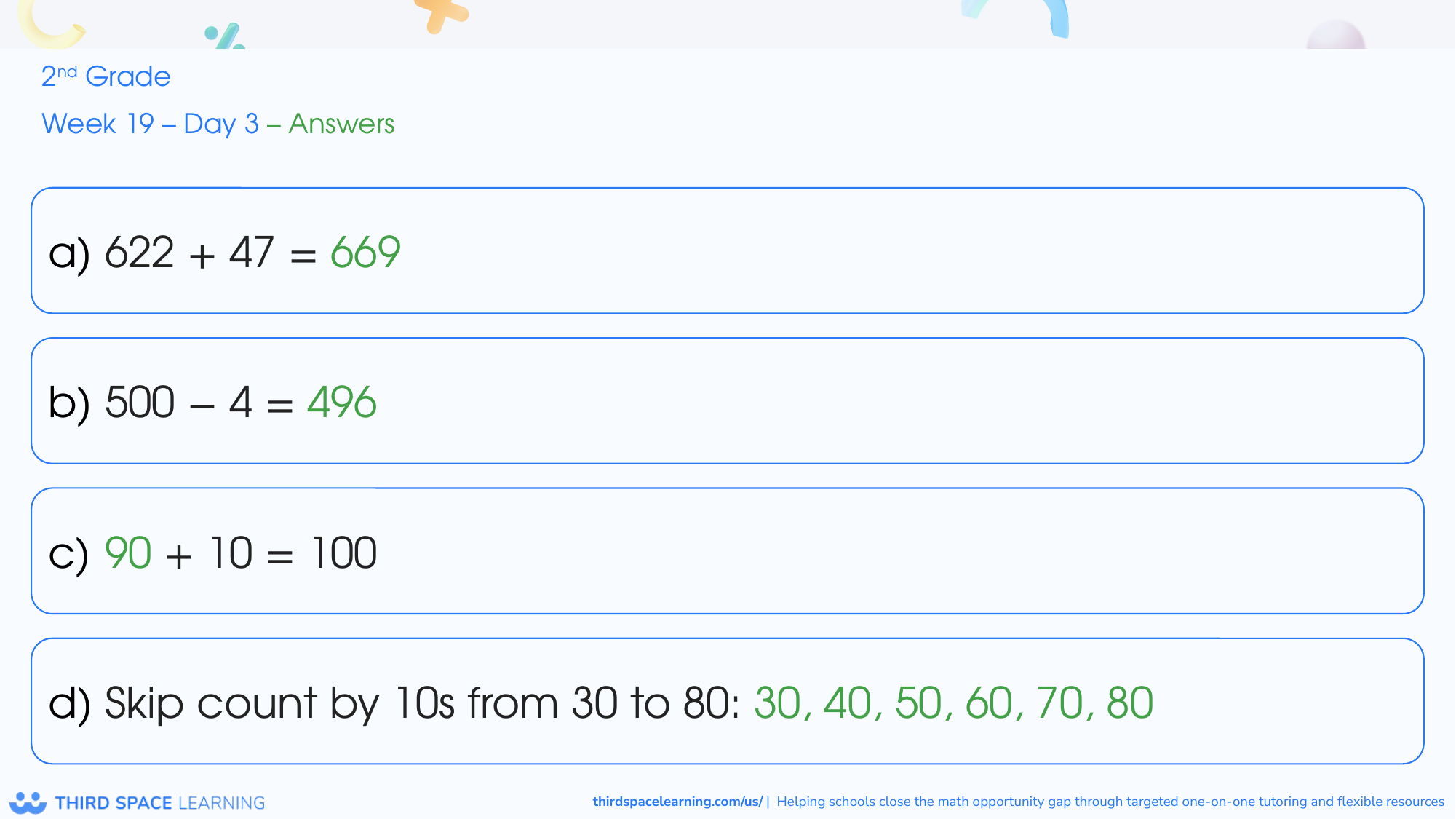

2nd Grade
Week 19 – Day 3 – Answers
622 + 47 = 669
500 − 4 = 496
90 + 10 = 100
Skip count by 10s from 30 to 80: 30, 40, 50, 60, 70, 80